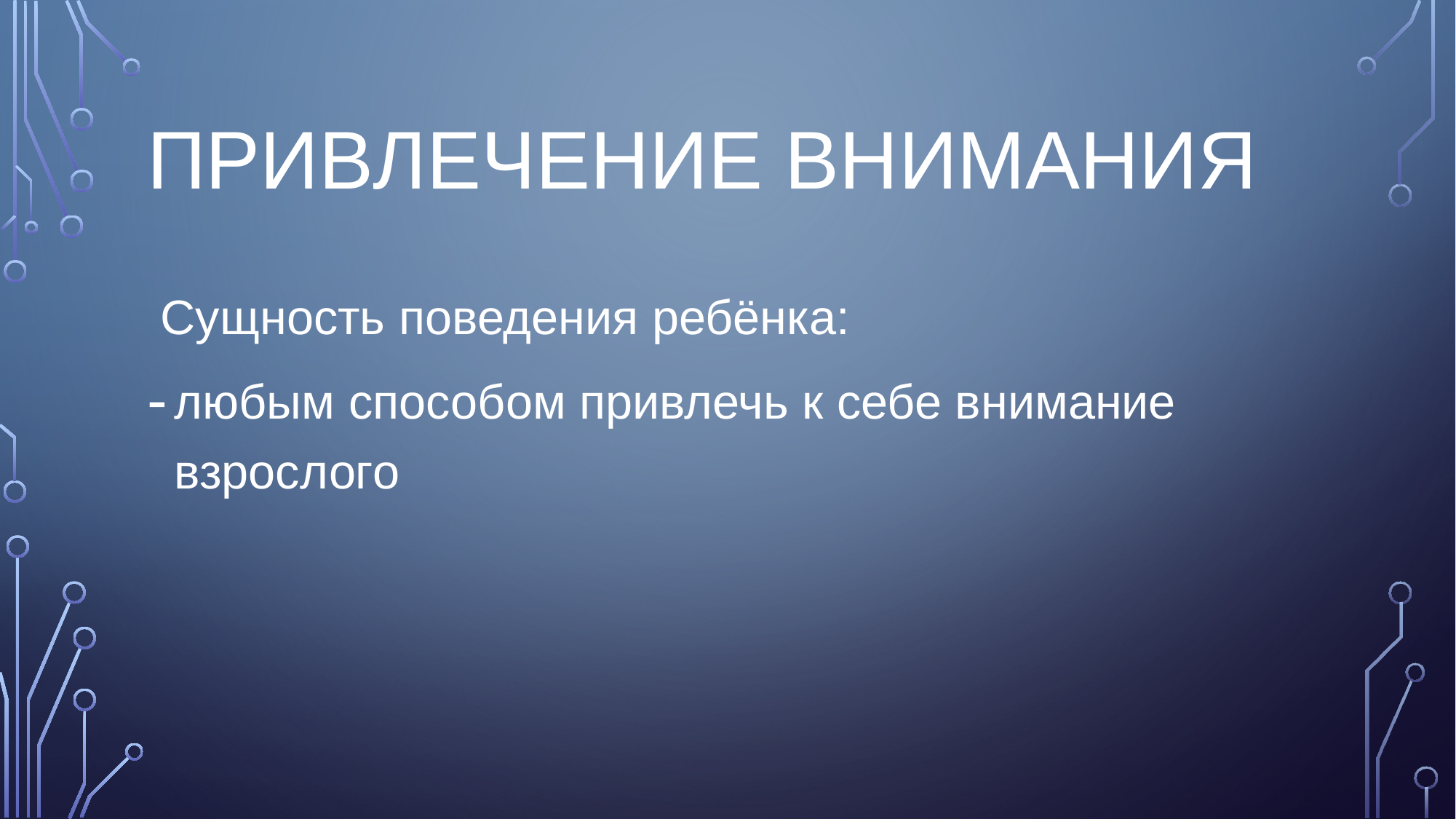

# Привлечение внимания
 Сущность поведения ребёнка:
любым способом привлечь к себе внимание взрослого